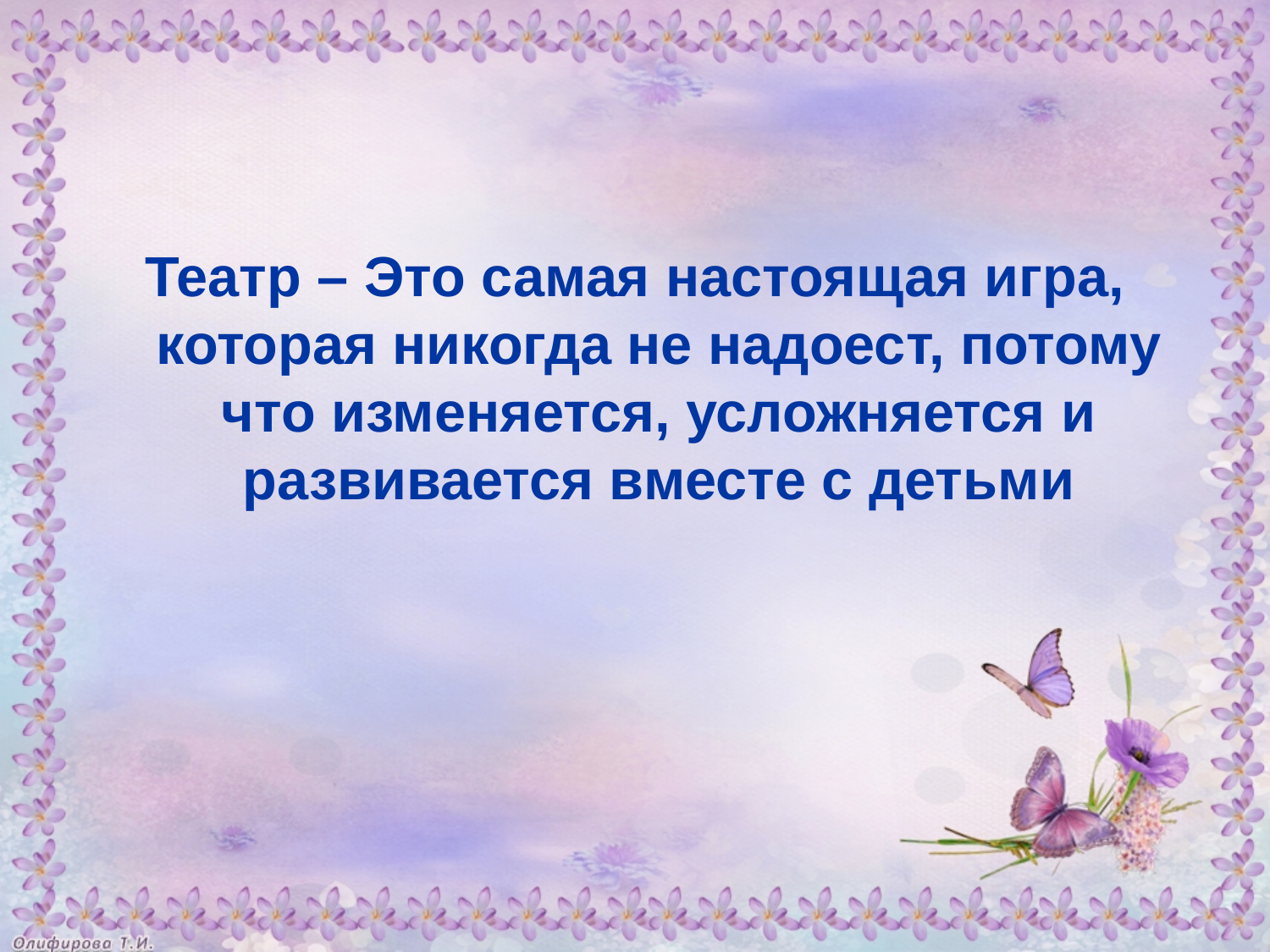

Театр – Это самая настоящая игра, которая никогда не надоест, потому что изменяется, усложняется и развивается вместе с детьми